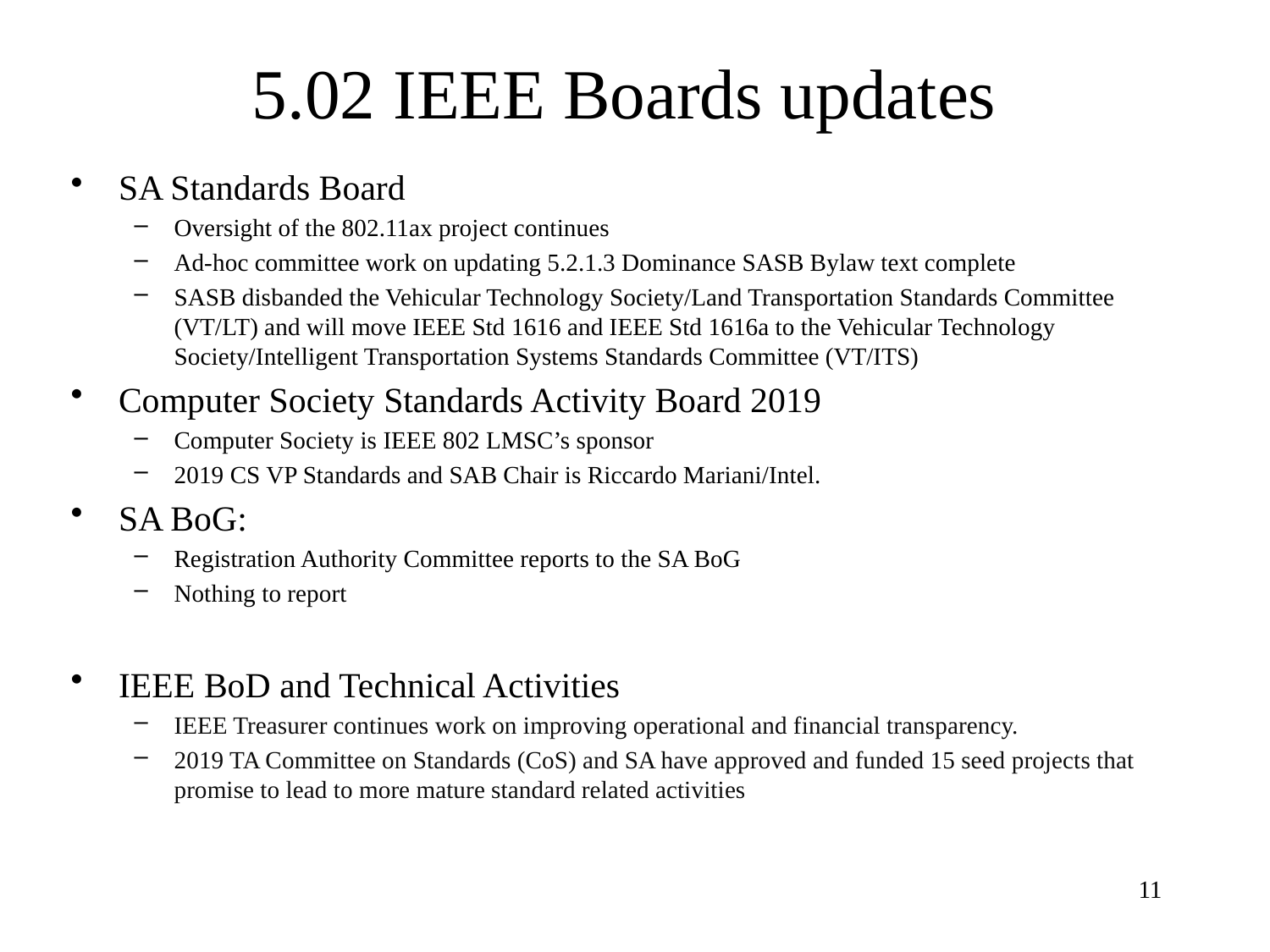

5.02 IEEE Boards updates
SA Standards Board
Oversight of the 802.11ax project continues
Ad-hoc committee work on updating 5.2.1.3 Dominance SASB Bylaw text complete
SASB disbanded the Vehicular Technology Society/Land Transportation Standards Committee (VT/LT) and will move IEEE Std 1616 and IEEE Std 1616a to the Vehicular Technology Society/Intelligent Transportation Systems Standards Committee (VT/ITS)
Computer Society Standards Activity Board 2019
Computer Society is IEEE 802 LMSC’s sponsor
2019 CS VP Standards and SAB Chair is Riccardo Mariani/Intel.
SA BoG:
Registration Authority Committee reports to the SA BoG
Nothing to report

IEEE BoD and Technical Activities
IEEE Treasurer continues work on improving operational and financial transparency.
2019 TA Committee on Standards (CoS) and SA have approved and funded 15 seed projects that promise to lead to more mature standard related activities
11